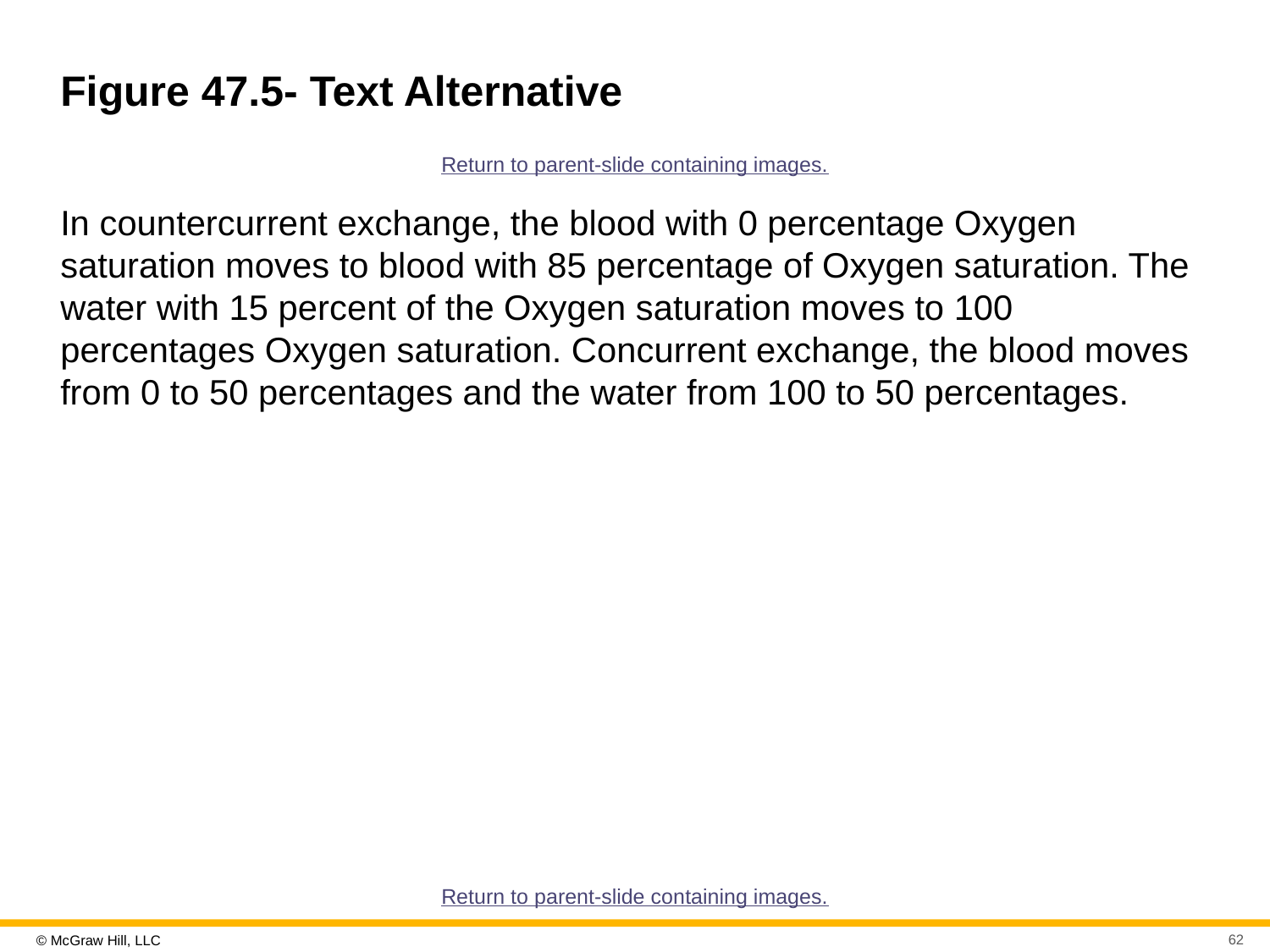

# Figure 47.5- Text Alternative
Return to parent-slide containing images.
In countercurrent exchange, the blood with 0 percentage Oxygen saturation moves to blood with 85 percentage of Oxygen saturation. The water with 15 percent of the Oxygen saturation moves to 100 percentages Oxygen saturation. Concurrent exchange, the blood moves from 0 to 50 percentages and the water from 100 to 50 percentages.
Return to parent-slide containing images.
62